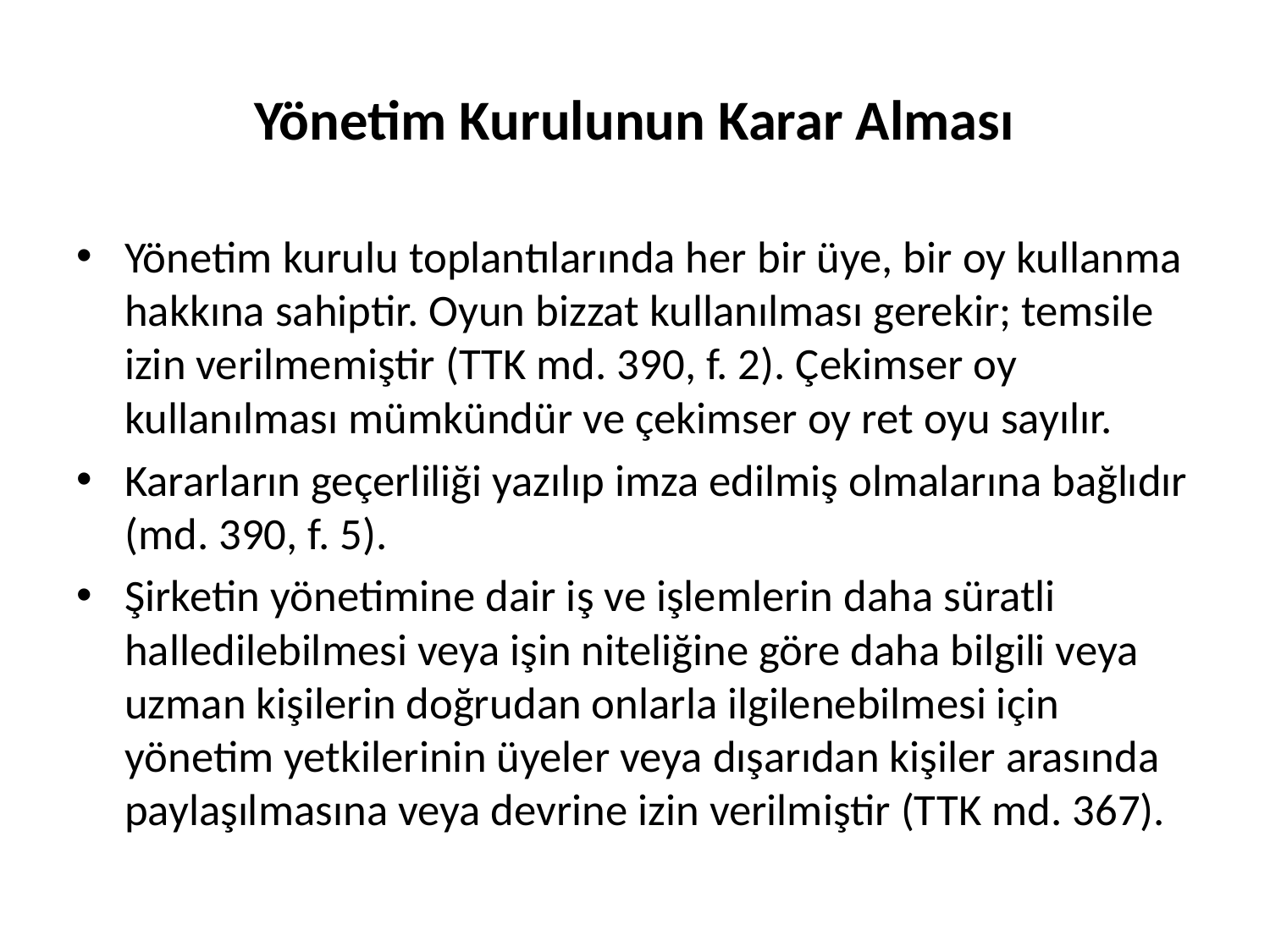

# Yönetim Kurulunun Karar Alması
Yönetim kurulu toplantılarında her bir üye, bir oy kullanma hakkına sahip­tir. Oyun bizzat kullanılması gerekir; temsile izin verilmemiştir (TTK md. 390, f. 2). Çekimser oy kullanılması mümkündür ve çekimser oy ret oyu sayılır.
Kararların geçerliliği yazılıp imza edilmiş olmalarına bağlıdır (md. 390, f. 5).
Şirketin yönetimine dair iş ve işlemlerin daha süratli halledilebilmesi veya işin niteliğine göre daha bilgili veya uzman kişilerin doğrudan onlarla ilgilenebilmesi için yönetim yetkilerinin üyeler veya dışarıdan kişiler arasında paylaşılmasına veya devrine izin verilmiştir (TTK md. 367).